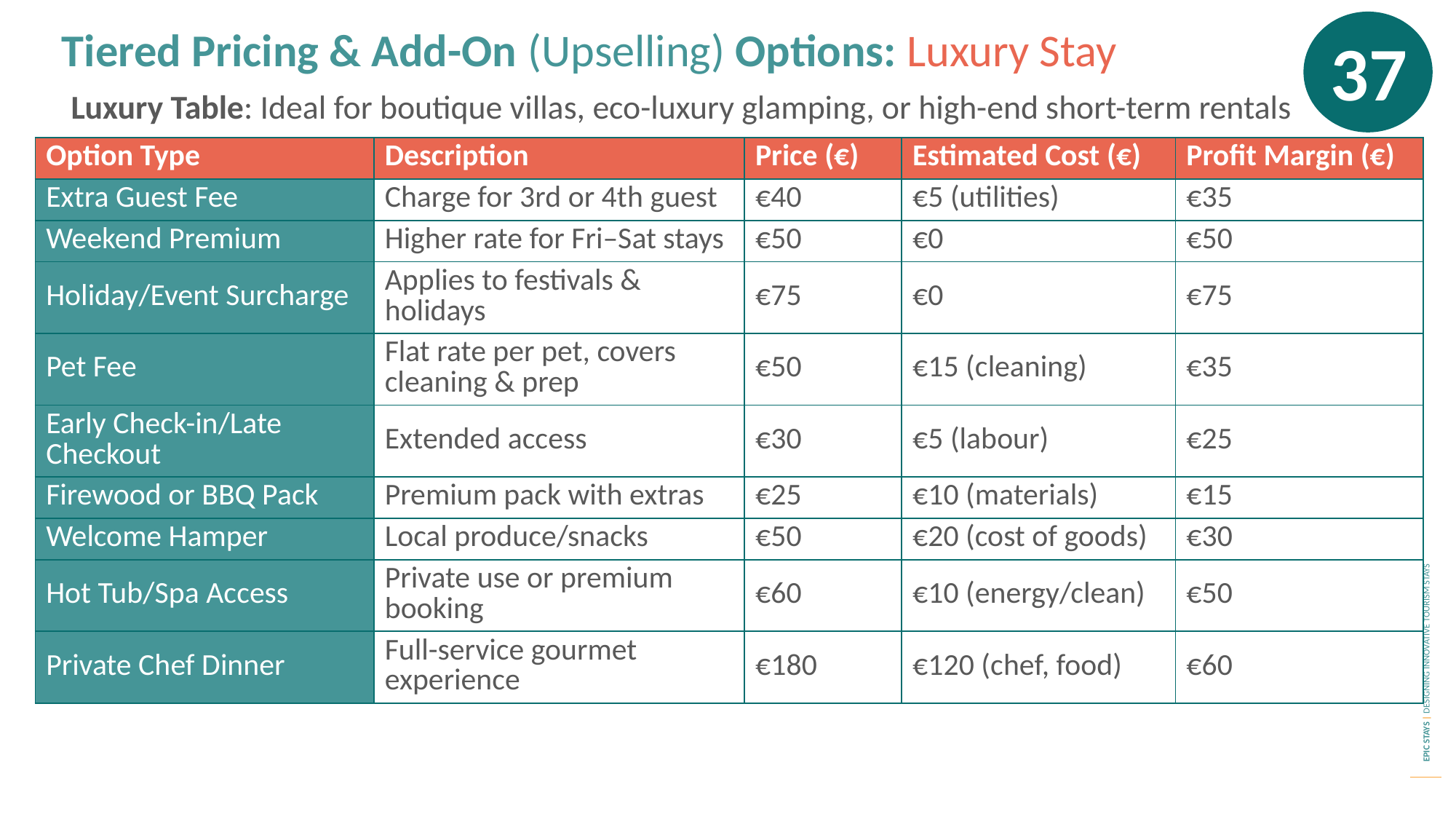

37
Tiered Pricing & Add-On (Upselling) Options: Luxury Stay
Luxury Table: Ideal for boutique villas, eco-luxury glamping, or high-end short-term rentals
| Option Type | Description | Price (€) | Estimated Cost (€) | Profit Margin (€) |
| --- | --- | --- | --- | --- |
| Extra Guest Fee | Charge for 3rd or 4th guest | €40 | €5 (utilities) | €35 |
| Weekend Premium | Higher rate for Fri–Sat stays | €50 | €0 | €50 |
| Holiday/Event Surcharge | Applies to festivals & holidays | €75 | €0 | €75 |
| Pet Fee | Flat rate per pet, covers cleaning & prep | €50 | €15 (cleaning) | €35 |
| Early Check-in/Late Checkout | Extended access | €30 | €5 (labour) | €25 |
| Firewood or BBQ Pack | Premium pack with extras | €25 | €10 (materials) | €15 |
| Welcome Hamper | Local produce/snacks | €50 | €20 (cost of goods) | €30 |
| Hot Tub/Spa Access | Private use or premium booking | €60 | €10 (energy/clean) | €50 |
| Private Chef Dinner | Full-service gourmet experience | €180 | €120 (chef, food) | €60 |